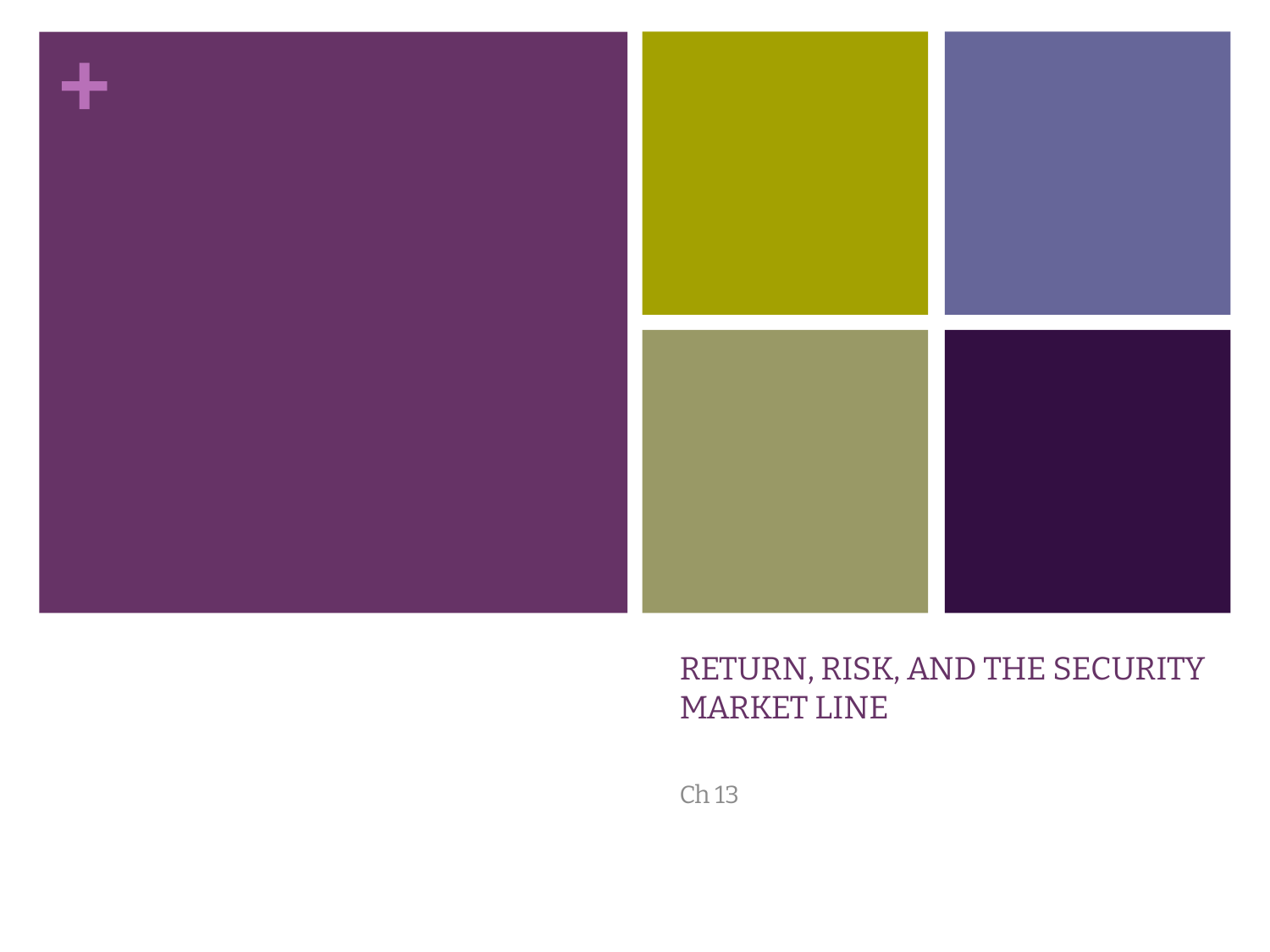

# RETURN, RISK, AND THE SECURITY MARKET LINE
Ch 13